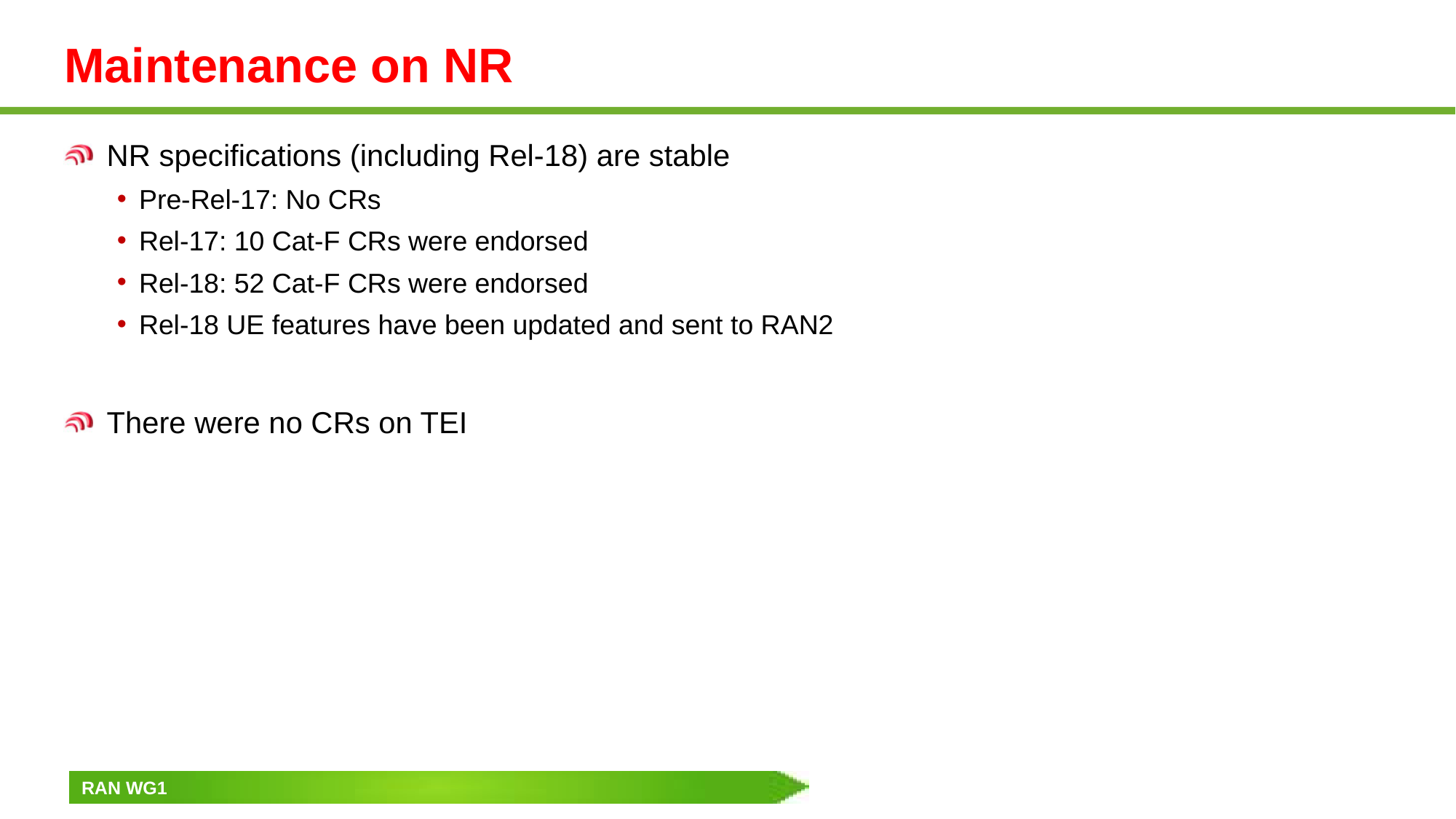

# Maintenance on NR
NR specifications (including Rel-18) are stable
Pre-Rel-17: No CRs
Rel-17: 10 Cat-F CRs were endorsed
Rel-18: 52 Cat-F CRs were endorsed
Rel-18 UE features have been updated and sent to RAN2

There were no CRs on TEI